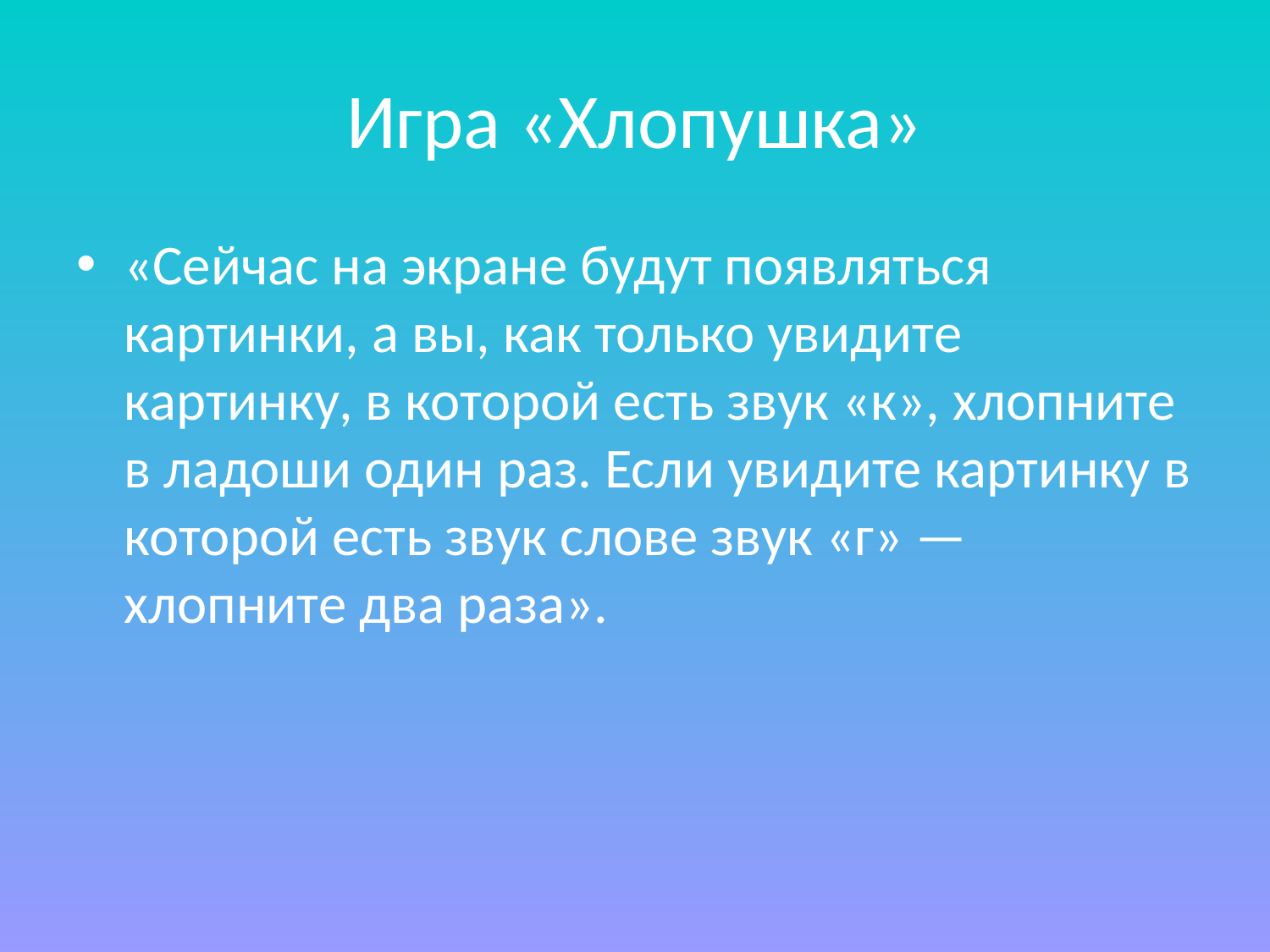

# Игра «Хлопушка»
«Сейчас на экране будут появляться картинки, а вы, как только увидите картинку, в которой есть звук «к», хлопните в ладоши один раз. Если увидите картинку в которой есть звук слове звук «г» — хлопните два раза».